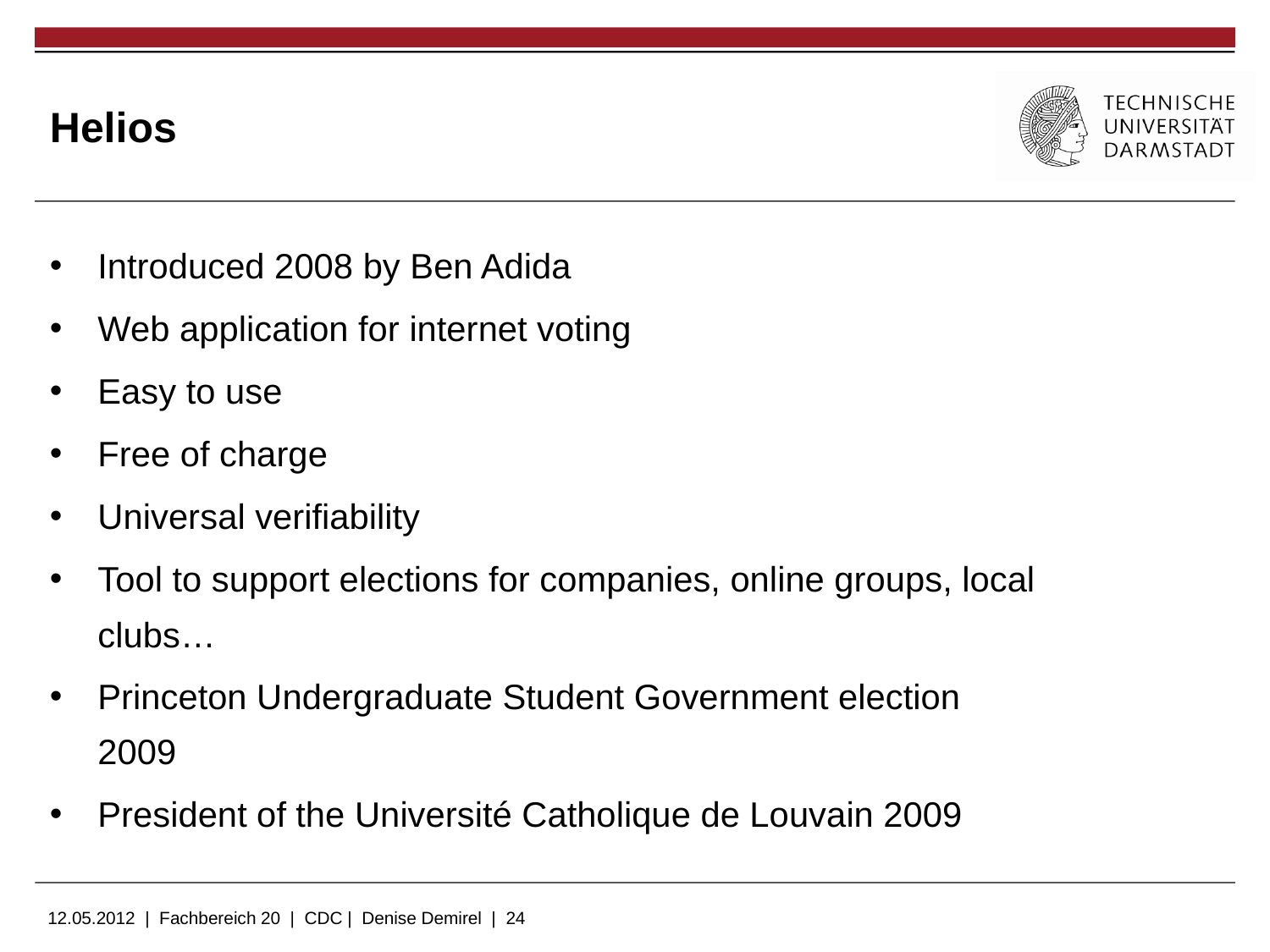

# Helios
Introduced 2008 by Ben Adida
Web application for internet voting
Easy to use
Free of charge
Universal verifiability
Tool to support elections for companies, online groups, local clubs…
Princeton Undergraduate Student Government election 2009
President of the Université Catholique de Louvain 2009